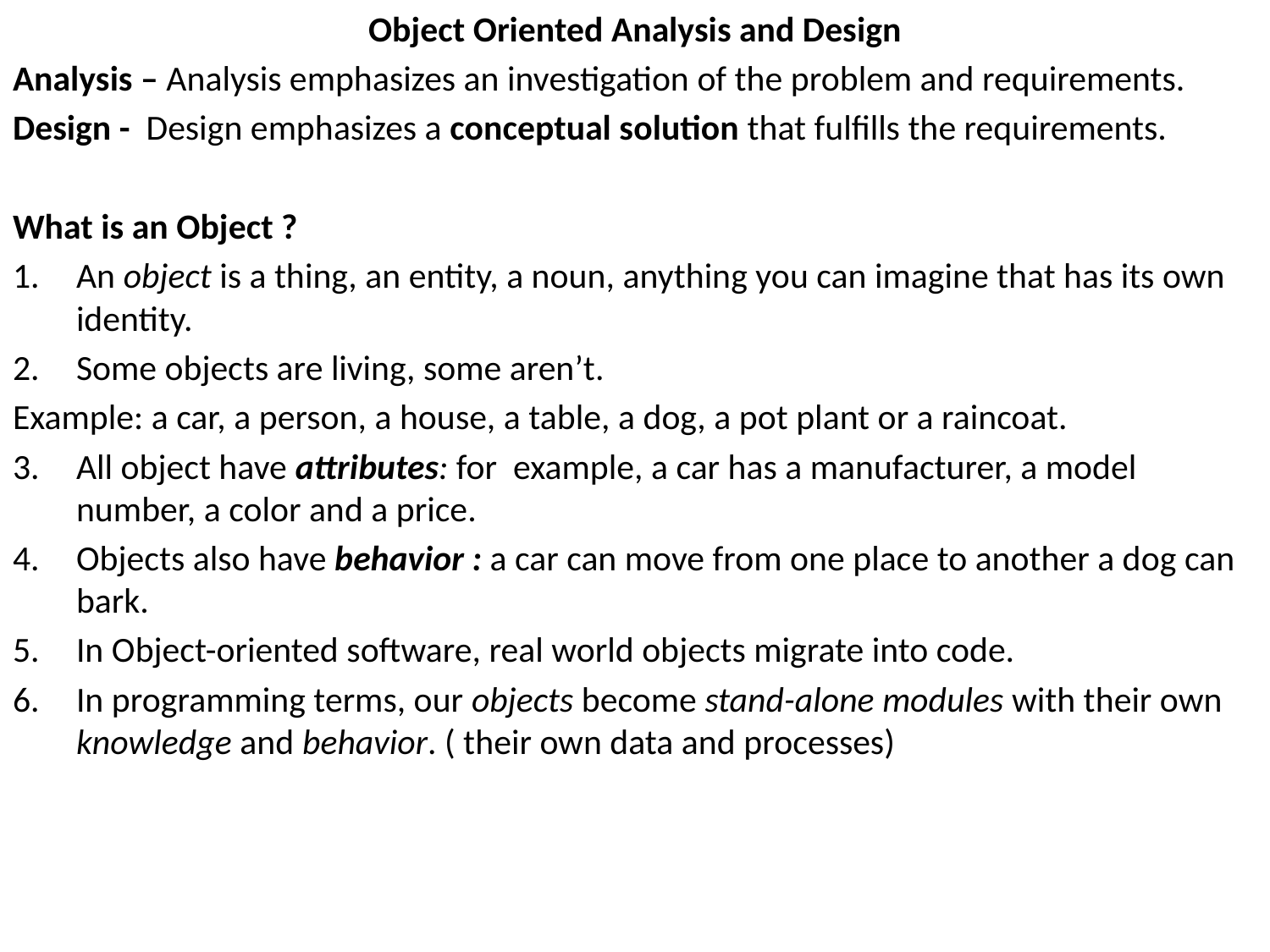

Object Oriented Analysis and Design
Analysis – Analysis emphasizes an investigation of the problem and requirements.
Design -  Design emphasizes a conceptual solution that fulfills the requirements.

What is an Object ?
An object is a thing, an entity, a noun, anything you can imagine that has its own identity.
Some objects are living, some aren’t.
Example: a car, a person, a house, a table, a dog, a pot plant or a raincoat.
All object have attributes: for  example, a car has a manufacturer, a model number, a color and a price.
Objects also have behavior : a car can move from one place to another a dog can bark.
In Object-oriented software, real world objects migrate into code.
In programming terms, our objects become stand-alone modules with their own knowledge and behavior. ( their own data and processes)